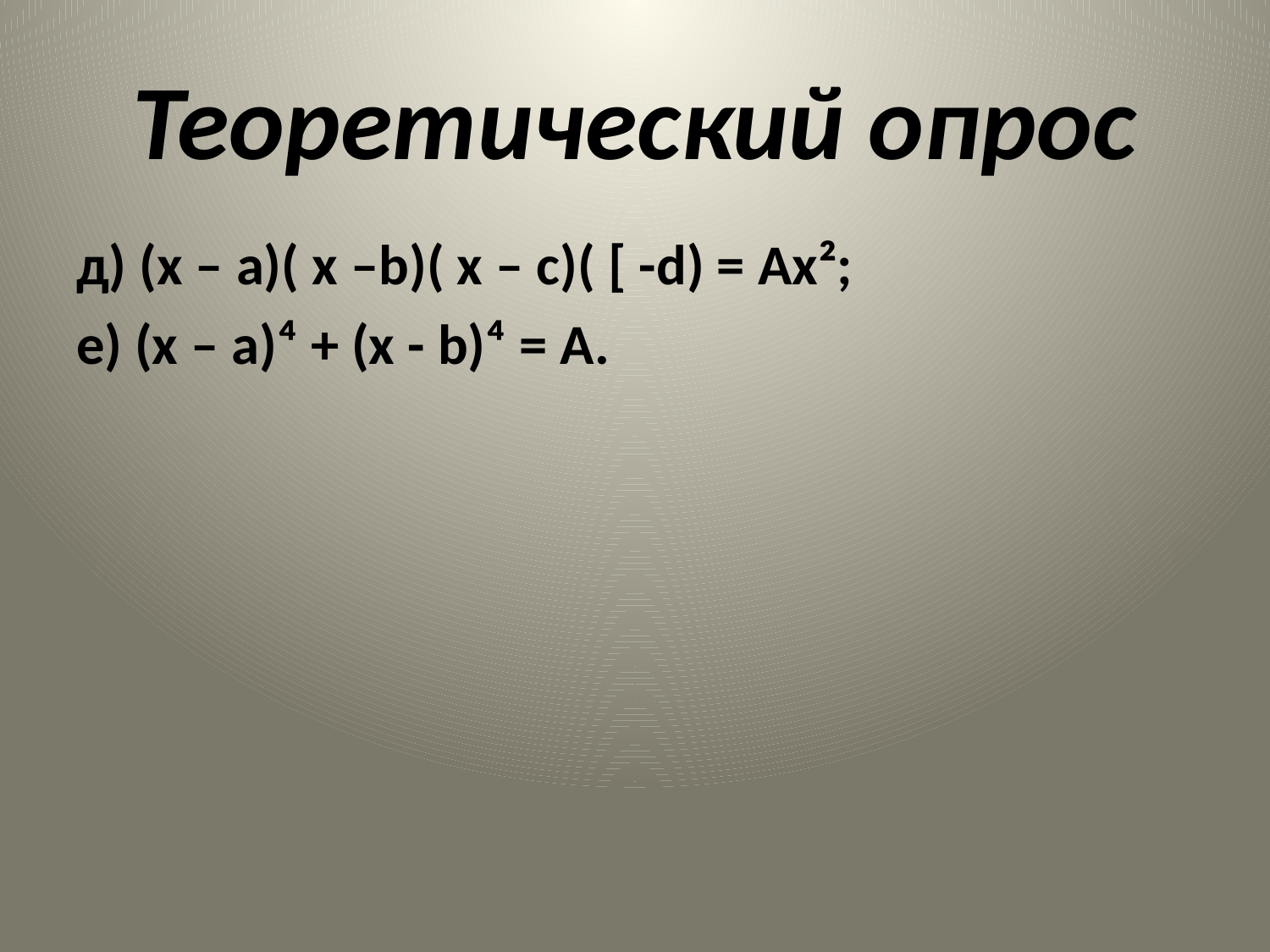

# Теоретический опрос
д) (х – а)( х –b)( x – c)( [ -d) = Ax²;
e) (x – a)⁴ + (x - b)⁴ = A.